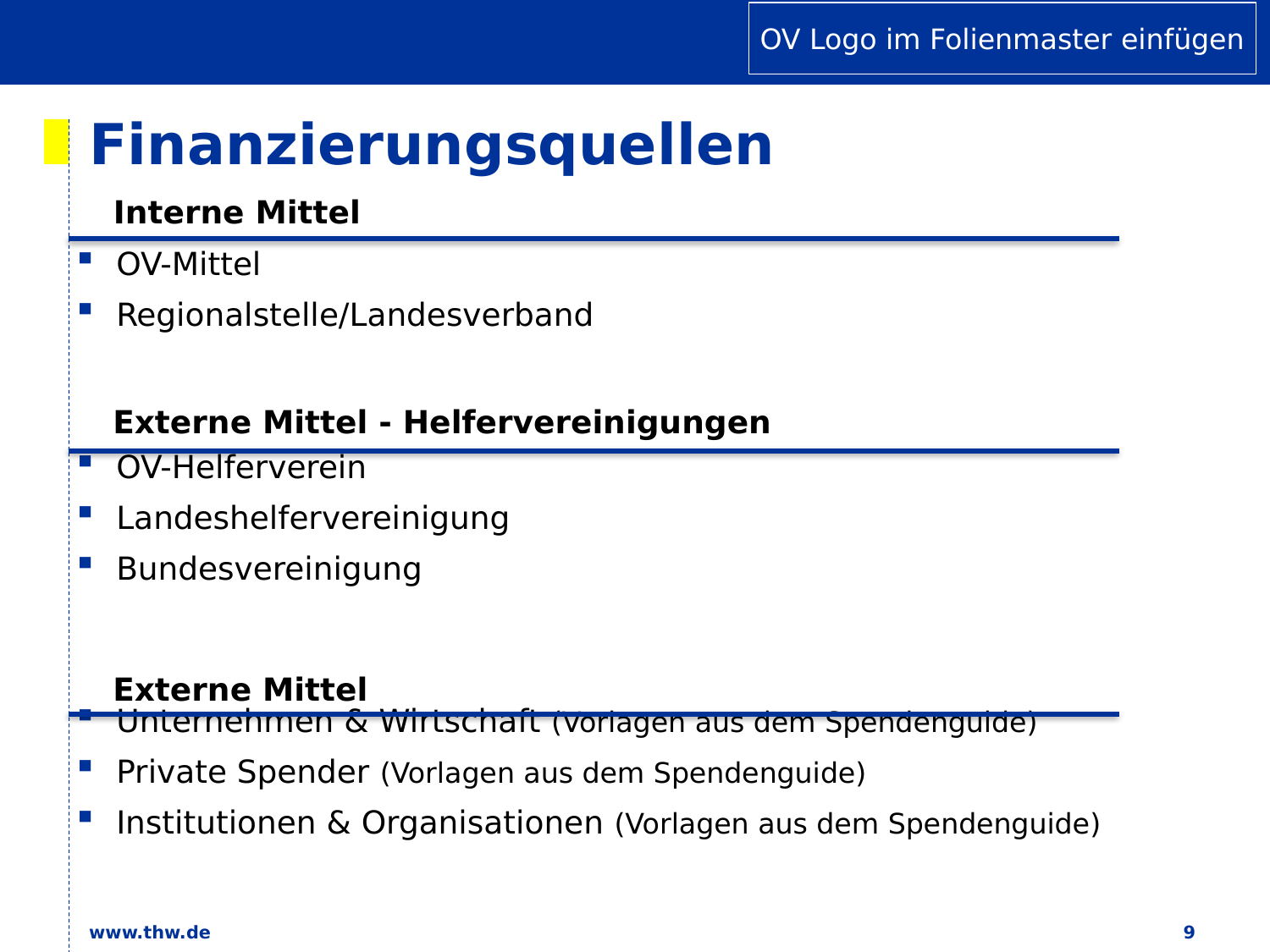

# Finanzierungsquellen
Interne Mittel

OV-Mittel
Regionalstelle/Landesverband

OV-Helferverein
Landeshelfervereinigung
Bundesvereinigung

Unternehmen & Wirtschaft (Vorlagen aus dem Spendenguide)
Private Spender (Vorlagen aus dem Spendenguide)
Institutionen & Organisationen (Vorlagen aus dem Spendenguide)

Externe Mittel - Helfervereinigungen
Externe Mittel
www.thw.de
9